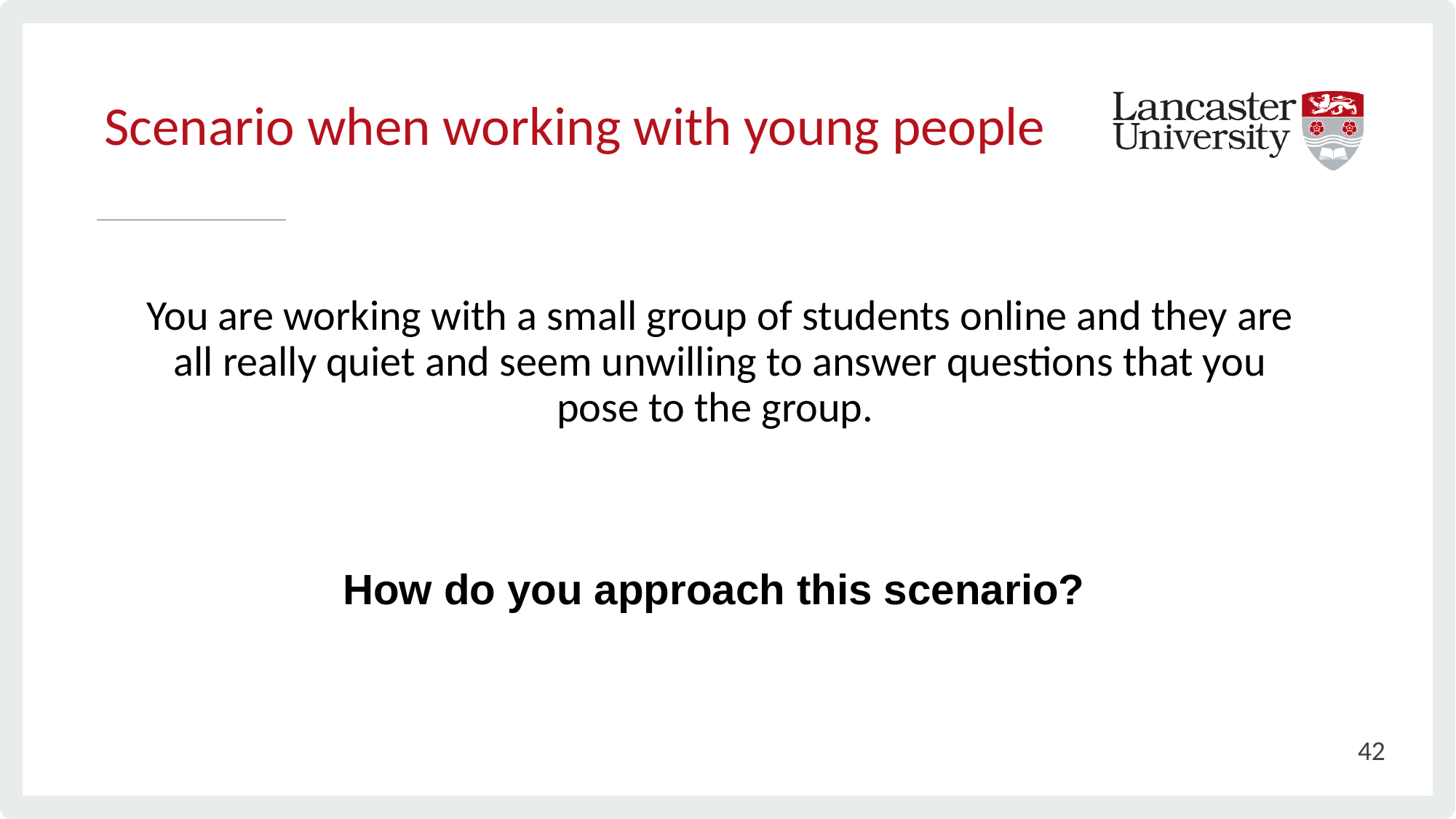

# Scenario when working with young people
You are working with a small group of students online and they are all really quiet and seem unwilling to answer questions that you pose to the group.

How do you approach this scenario?

42